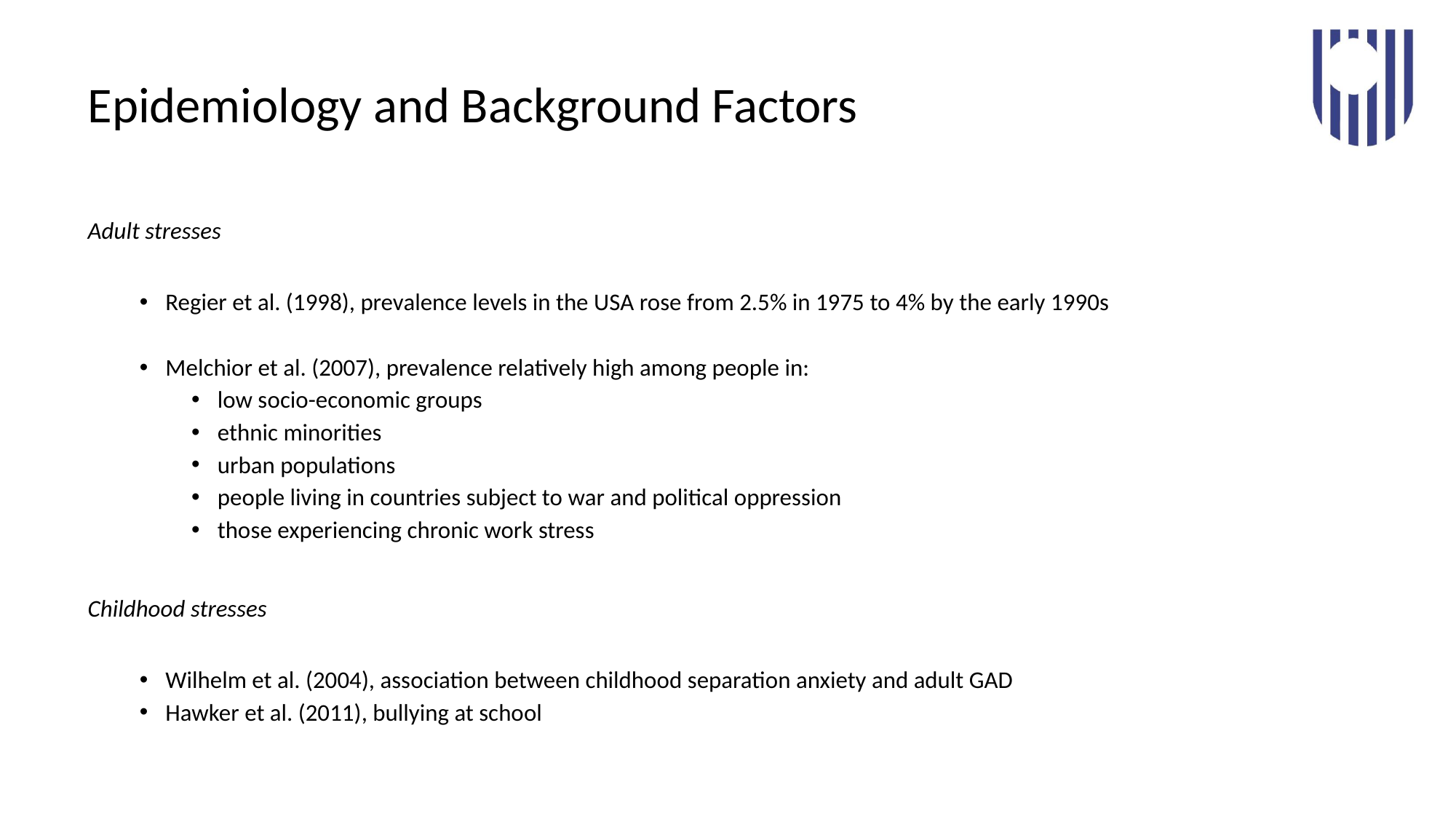

# Epidemiology and Background Factors
Adult stresses

Regier et al. (1998), prevalence levels in the USA rose from 2.5% in 1975 to 4% by the early 1990s

Melchior et al. (2007), prevalence relatively high among people in:
low socio-economic groups
ethnic minorities
urban populations
people living in countries subject to war and political oppression
those experiencing chronic work stress

Childhood stresses

Wilhelm et al. (2004), association between childhood separation anxiety and adult GAD
Hawker et al. (2011), bullying at school